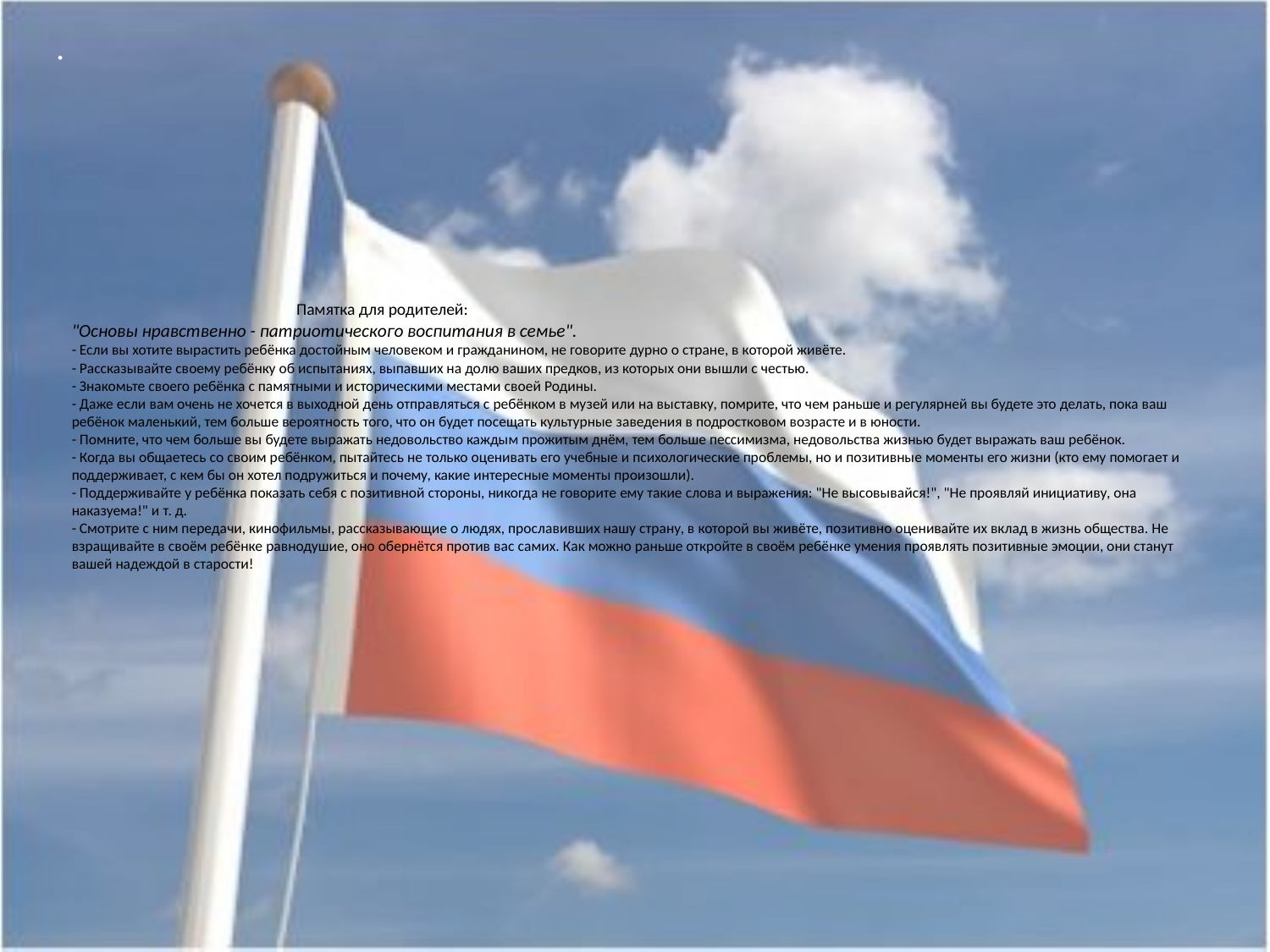

# Памятка для родителей: "Основы нравственно - патриотического воспитания в семье". - Если вы хотите вырастить ребёнка достойным человеком и гражданином, не говорите дурно о стране, в которой живёте. - Рассказывайте своему ребёнку об испытаниях, выпавших на долю ваших предков, из которых они вышли с честью. - Знакомьте своего ребёнка с памятными и историческими местами своей Родины. - Даже если вам очень не хочется в выходной день отправляться с ребёнком в музей или на выставку, помрите, что чем раньше и регулярней вы будете это делать, пока ваш ребёнок маленький, тем больше вероятность того, что он будет посещать культурные заведения в подростковом возрасте и в юности. - Помните, что чем больше вы будете выражать недовольство каждым прожитым днём, тем больше пессимизма, недовольства жизнью будет выражать ваш ребёнок. - Когда вы общаетесь со своим ребёнком, пытайтесь не только оценивать его учебные и психологические проблемы, но и позитивные моменты его жизни (кто ему помогает и поддерживает, с кем бы он хотел подружиться и почему, какие интересные моменты произошли). - Поддерживайте у ребёнка показать себя с позитивной стороны, никогда не говорите ему такие слова и выражения: "Не высовывайся!", "Не проявляй инициативу, она наказуема!" и т. д. - Смотрите с ним передачи, кинофильмы, рассказывающие о людях, прославивших нашу страну, в которой вы живёте, позитивно оценивайте их вклад в жизнь общества. Не взращивайте в своём ребёнке равнодушие, оно обернётся против вас самих. Как можно раньше откройте в своём ребёнке умения проявлять позитивные эмоции, они станут вашей надеждой в старости!